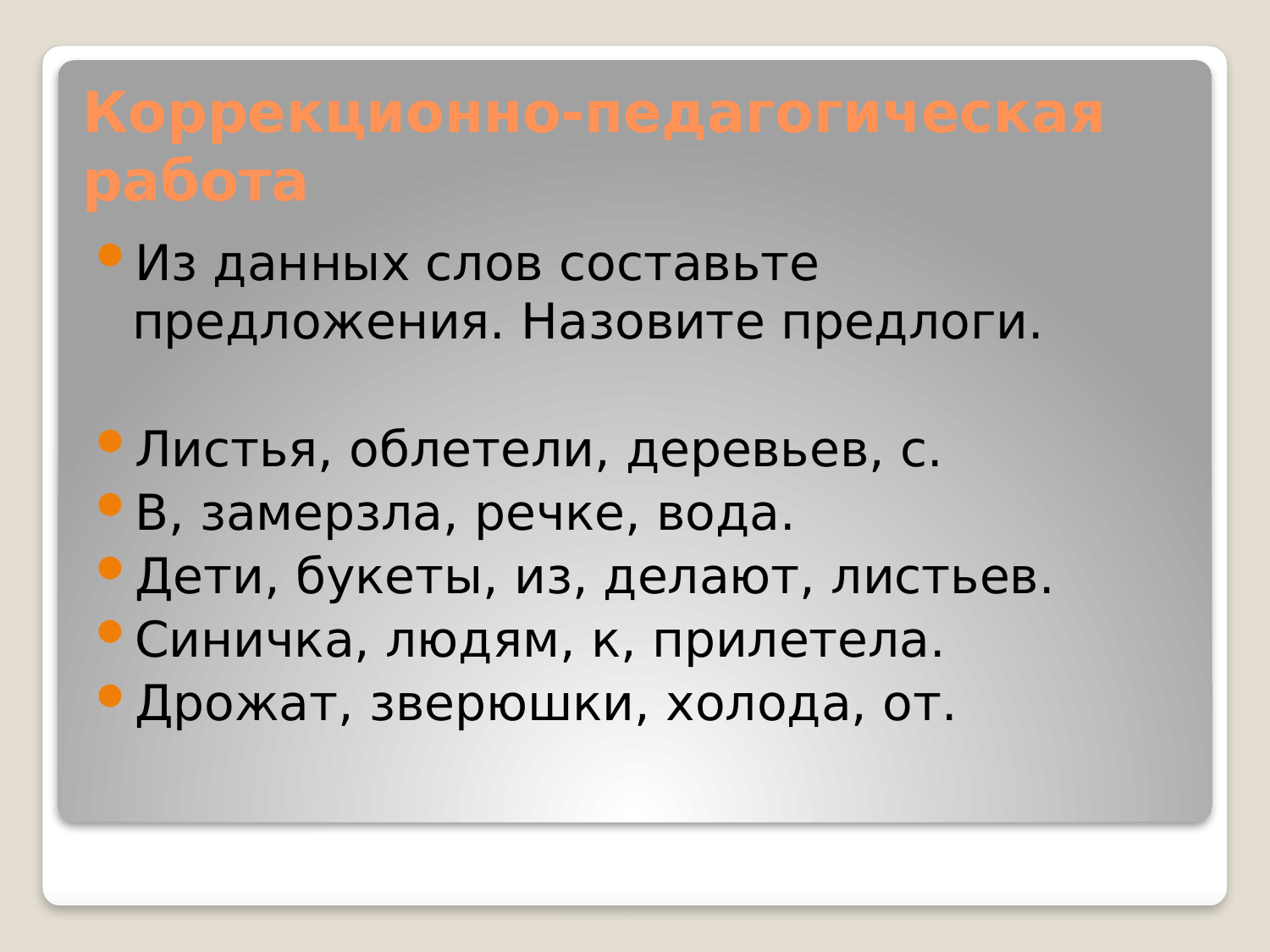

# Коррекционно-педагогическая работа
Из данных слов составьте предложения. Назовите предлоги.

Листья, облетели, деревьев, с.
В, замерзла, речке, вода.
Дети, букеты, из, делают, листьев.
Синичка, людям, к, прилетела.
Дрожат, зверюшки, холода, от.